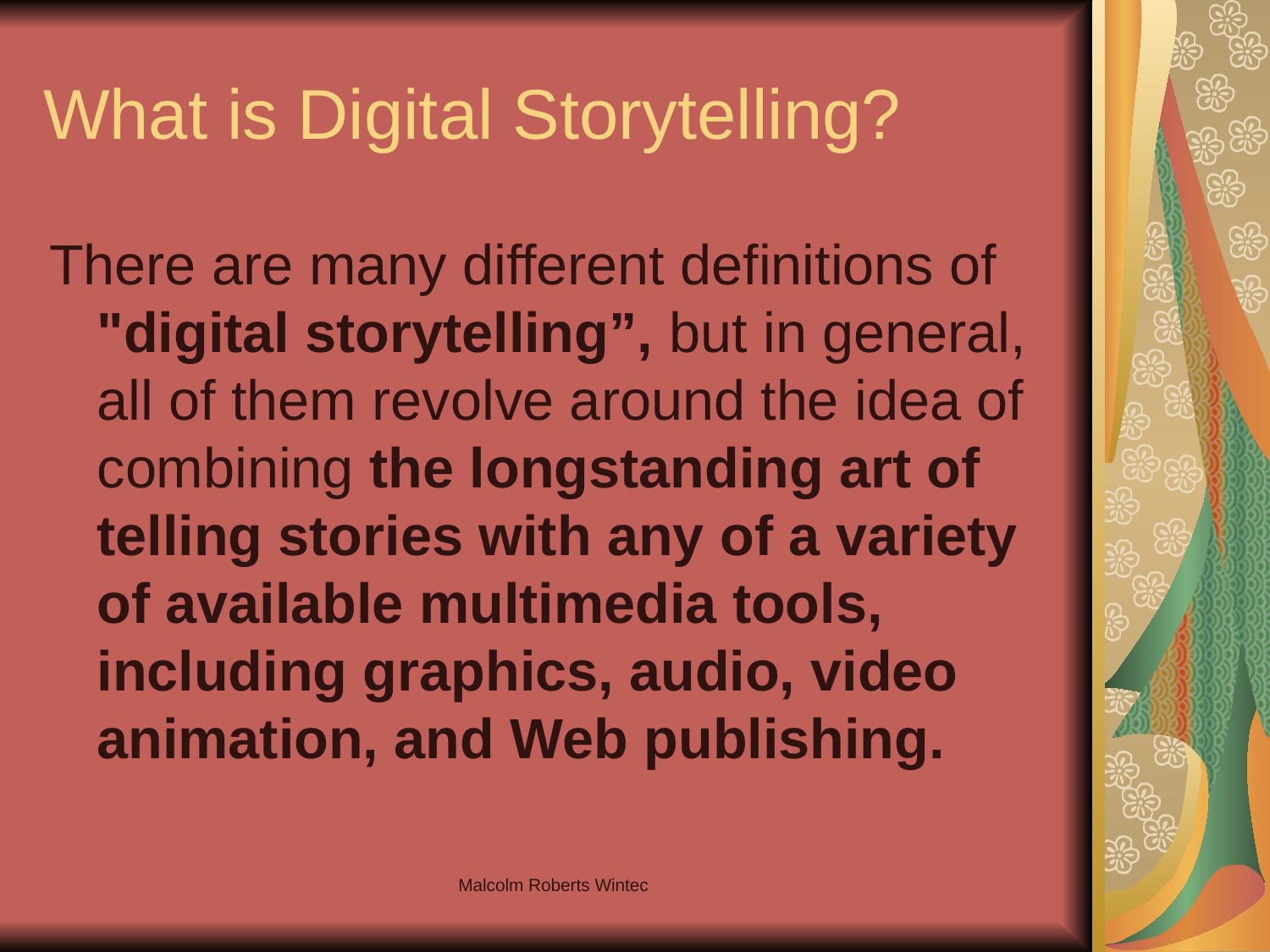

# What is Digital Storytelling?
There are many different definitions of "digital storytelling”, but in general, all of them revolve around the idea of combining the longstanding art of telling stories with any of a variety of available multimedia tools, including graphics, audio, video animation, and Web publishing.
Malcolm Roberts Wintec